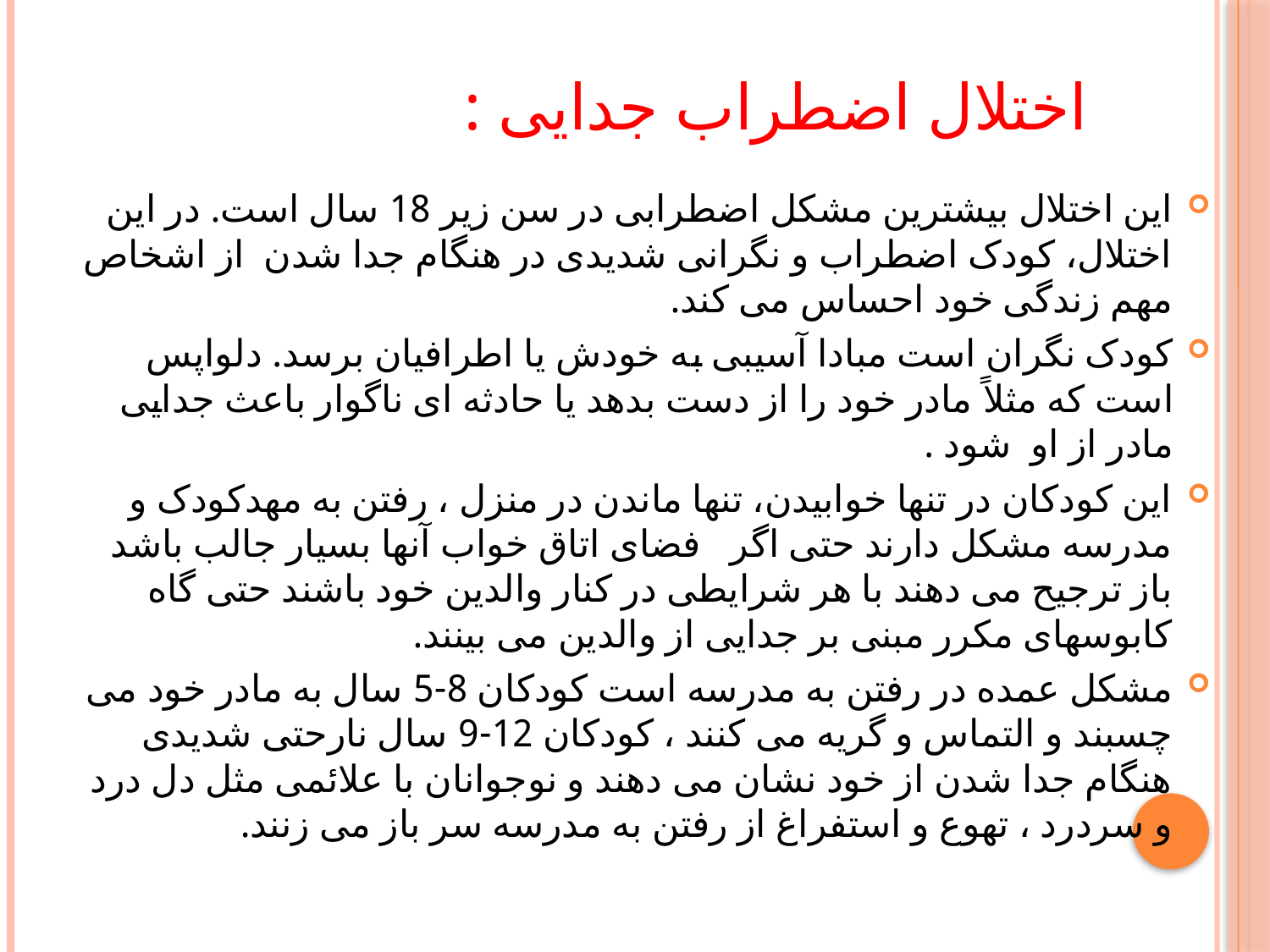

# اختلال اضطراب جدایی :
این اختلال بیشترین مشکل اضطرابی در سن زیر 18 سال است. در این اختلال، کودک اضطراب و نگرانی شدیدی در هنگام جدا شدن  از اشخاص مهم زندگی خود احساس می کند.
کودک نگران است مبادا آسیبی به خودش یا اطرافیان برسد. دلواپس است که مثلاً مادر خود را از دست بدهد یا حادثه ای ناگوار باعث جدایی مادر از او  شود .
این کودکان در تنها خوابیدن، تنها ماندن در منزل ، رفتن به مهدکودک و مدرسه مشکل دارند حتی اگر   فضای اتاق خواب آنها بسیار جالب باشد باز ترجیح می دهند با هر شرایطی در کنار والدین خود باشند حتی گاه کابوسهای مکرر مبنی بر جدایی از والدین می بینند.
مشکل عمده در رفتن به مدرسه است کودکان 8-5 سال به مادر خود می چسبند و التماس و گریه می کنند ، کودکان 12-9 سال نارحتی شدیدی هنگام جدا شدن از خود نشان می دهند و نوجوانان با علائمی مثل دل درد و سردرد ، تهوع و استفراغ از رفتن به مدرسه سر باز می زنند.